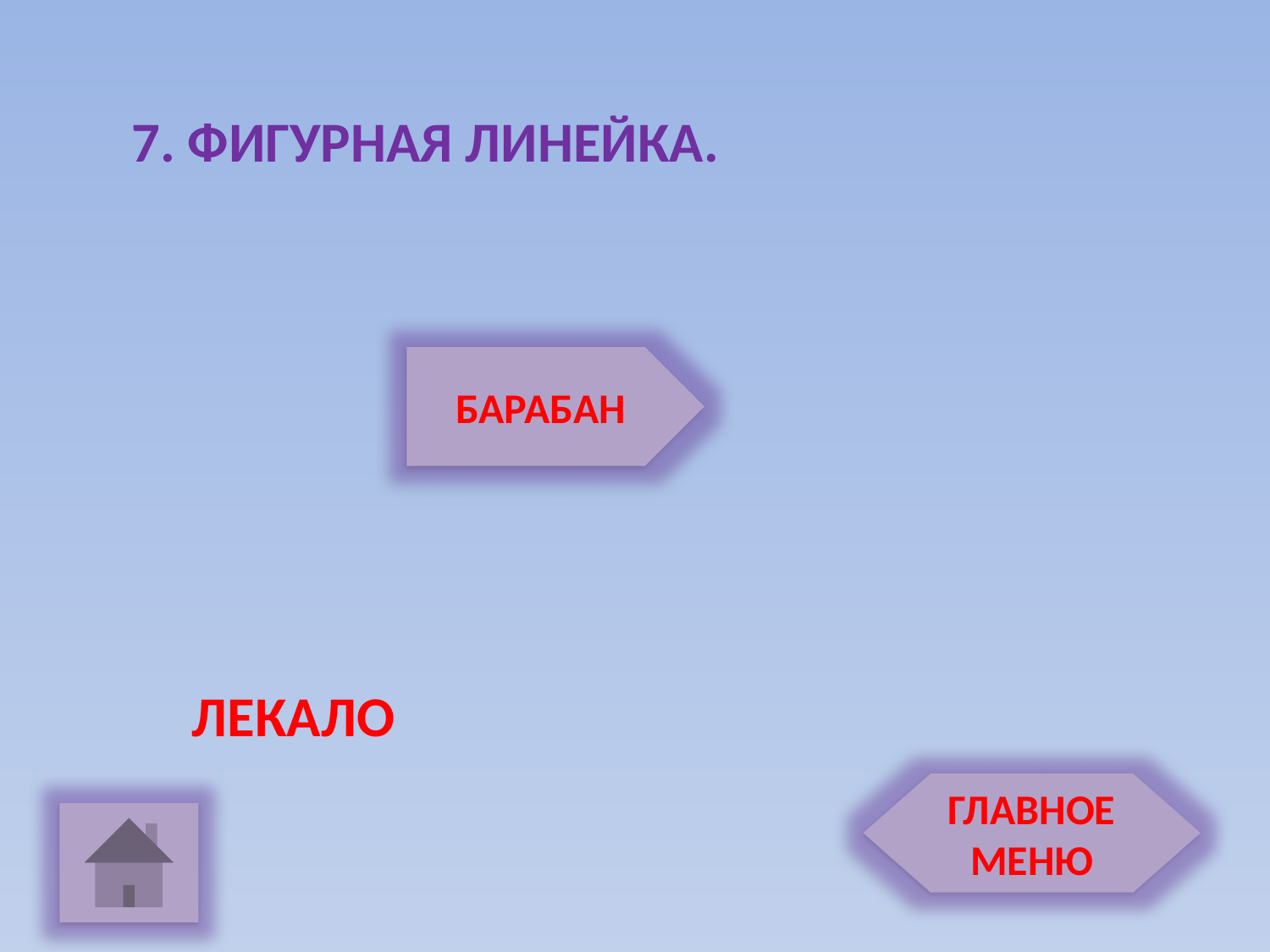

7. ФИГУРНАЯ ЛИНЕЙКА.
БАРАБАН
ЛЕКАЛО
ГЛАВНОЕ МЕНЮ